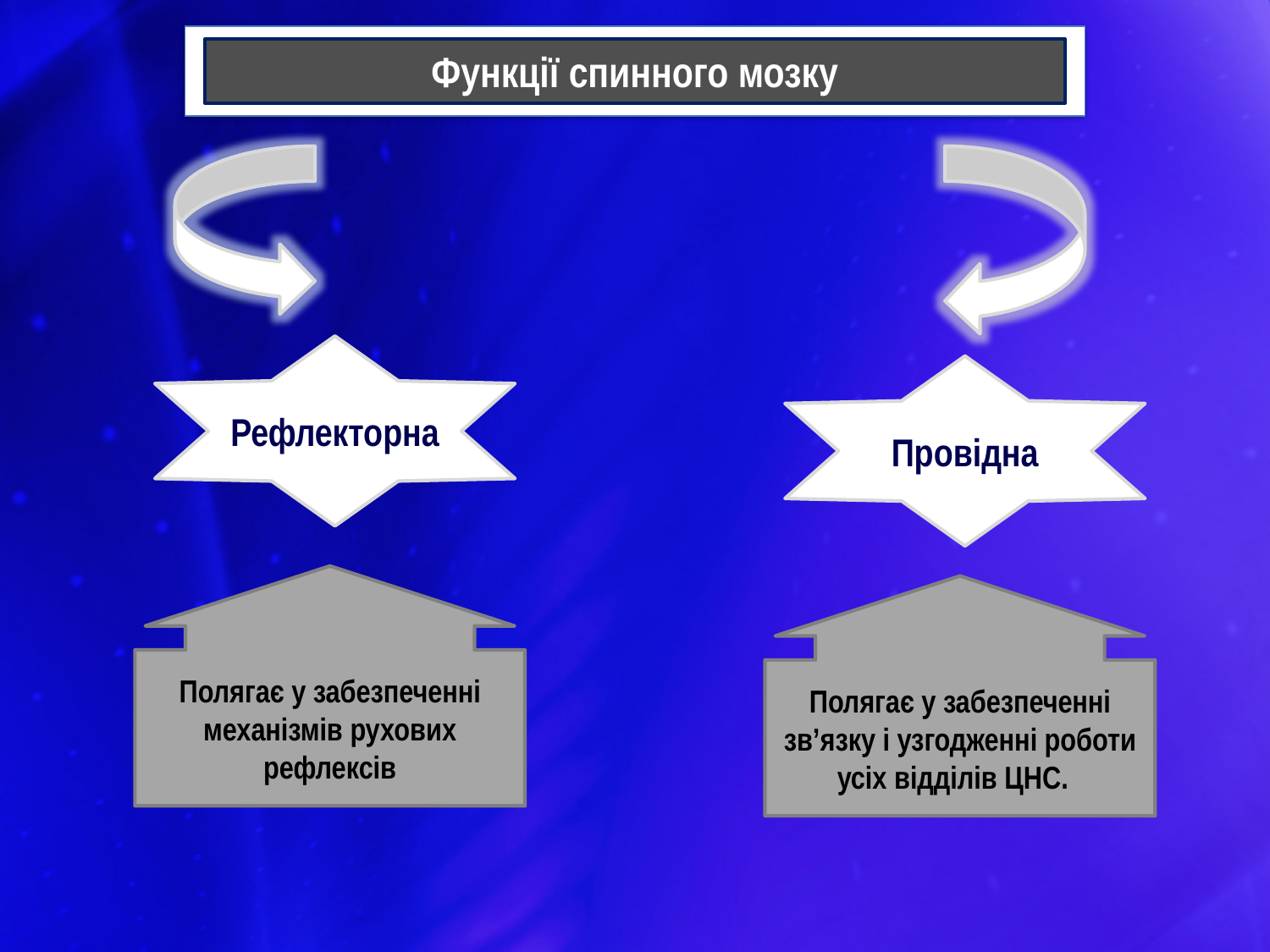

Функції спинного мозку

Рефлекторна
Провідна
Полягає у забезпеченні механізмів рухових рефлексів
Полягає у забезпеченні зв’язку і узгодженні роботи усіх відділів ЦНС.